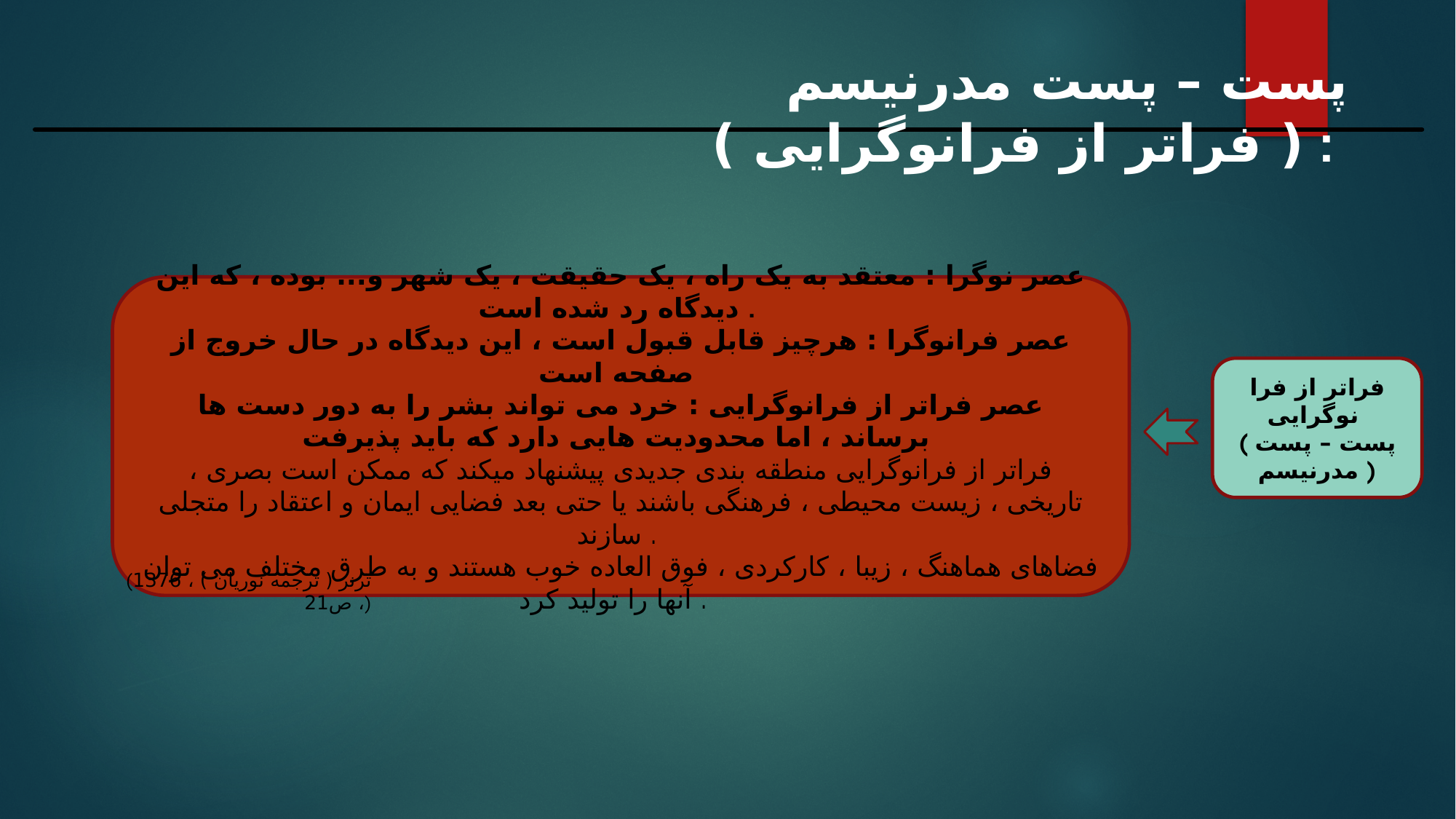

پست – پست مدرنیسم ( فراتر از فرانوگرایی ) :
عصر نوگرا : معتقد به یک راه ، یک حقیقت ، یک شهر و... بوده ، که این دیدگاه رد شده است .
عصر فرانوگرا : هرچیز قابل قبول است ، این دیدگاه در حال خروج از صفحه است
عصر فراتر از فرانوگرایی : خرد می تواند بشر را به دور دست ها برساند ، اما محدودیت هایی دارد که باید پذیرفت
فراتر از فرانوگرایی منطقه بندی جدیدی پیشنهاد میکند که ممکن است بصری ، تاریخی ، زیست محیطی ، فرهنگی باشند یا حتی بعد فضایی ایمان و اعتقاد را متجلی سازند .
فضاهای هماهنگ ، زیبا ، کارکردی ، فوق العاده خوب هستند و به طرق مختلف می توان آنها را تولید کرد .
فراتر از فرا نوگرایی
( پست – پست مدرنیسم )

(ترنر ( ترجمه نوریان ) ، 1376 ، ص21)